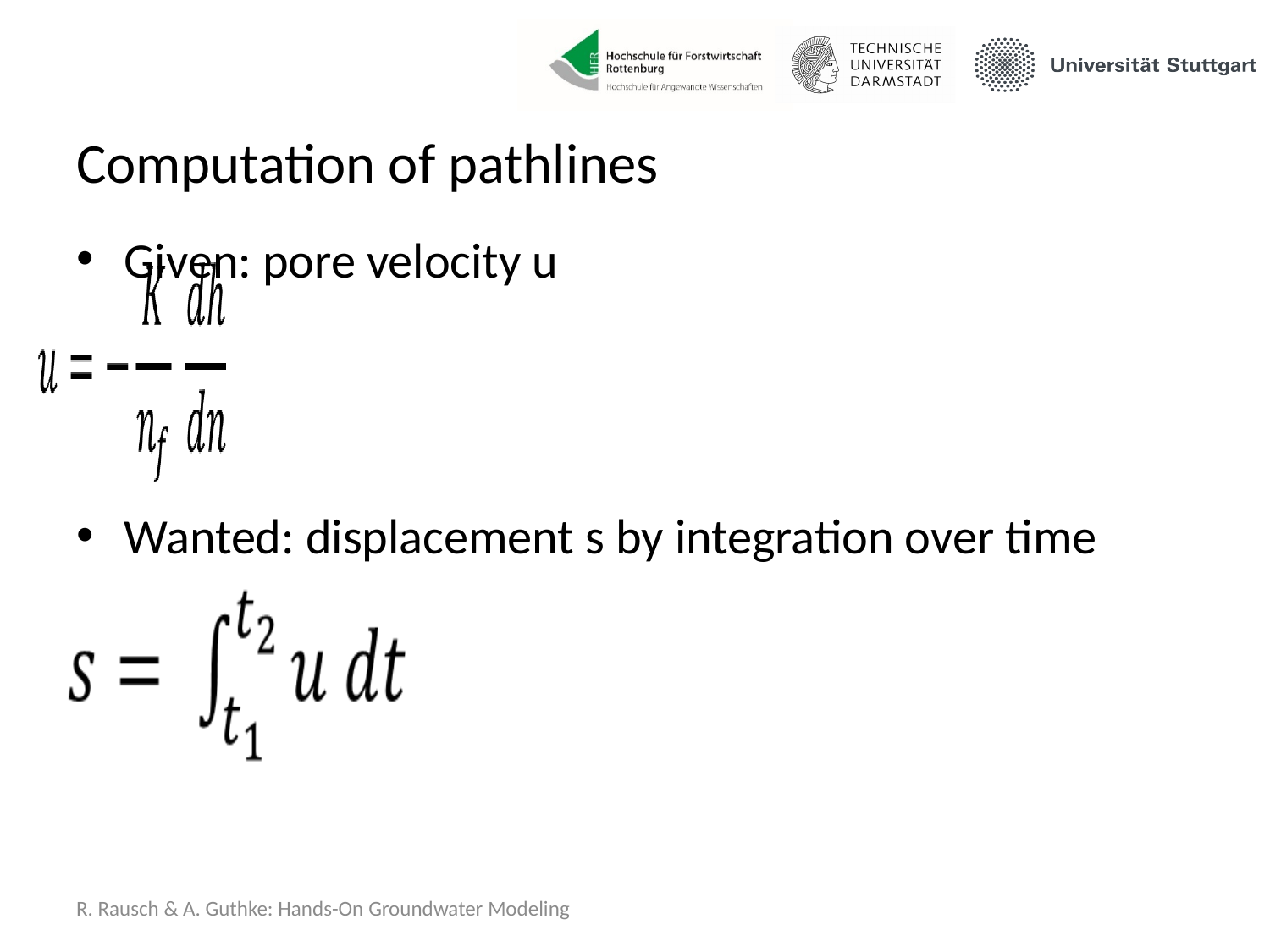

# Computation of pathlines
Given: pore velocity u

Wanted: displacement s by integration over time

R. Rausch & A. Guthke: Hands-On Groundwater Modeling